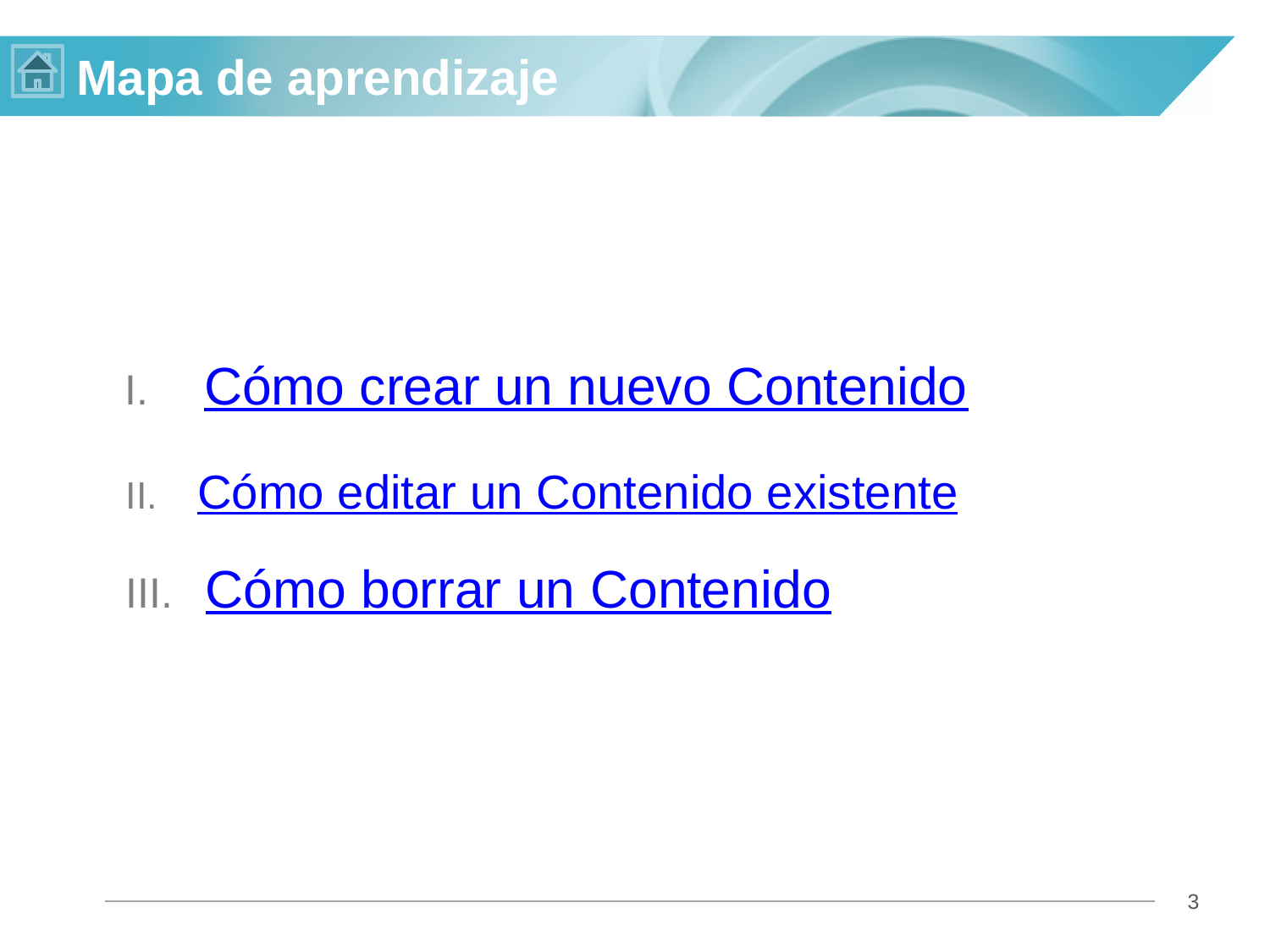

# Mapa de aprendizaje

Cómo crear un nuevo Contenido

Cómo editar un Contenido existente
Cómo borrar un Contenido
3